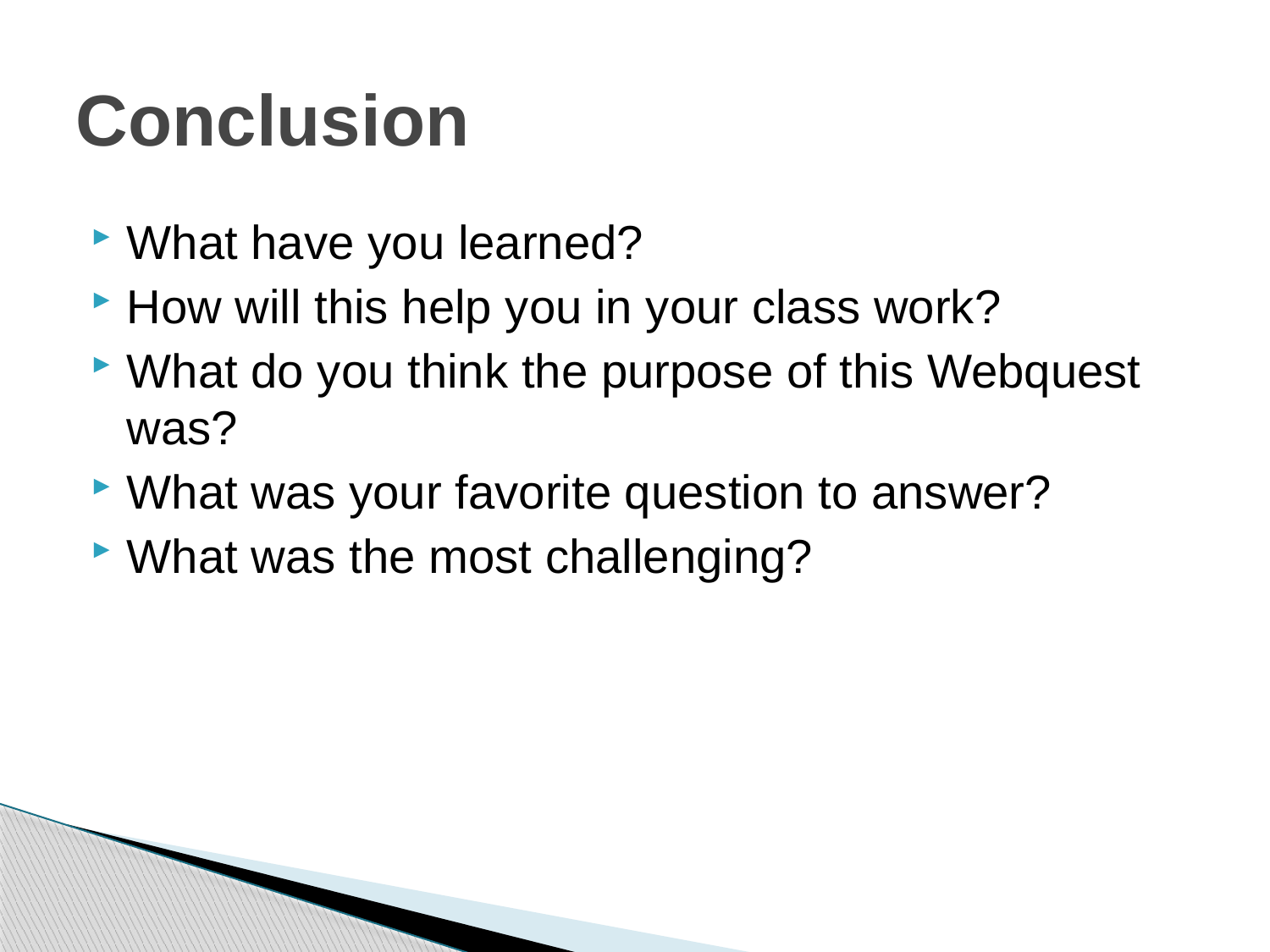

# Conclusion
What have you learned?
How will this help you in your class work?
What do you think the purpose of this Webquest was?
What was your favorite question to answer?
What was the most challenging?